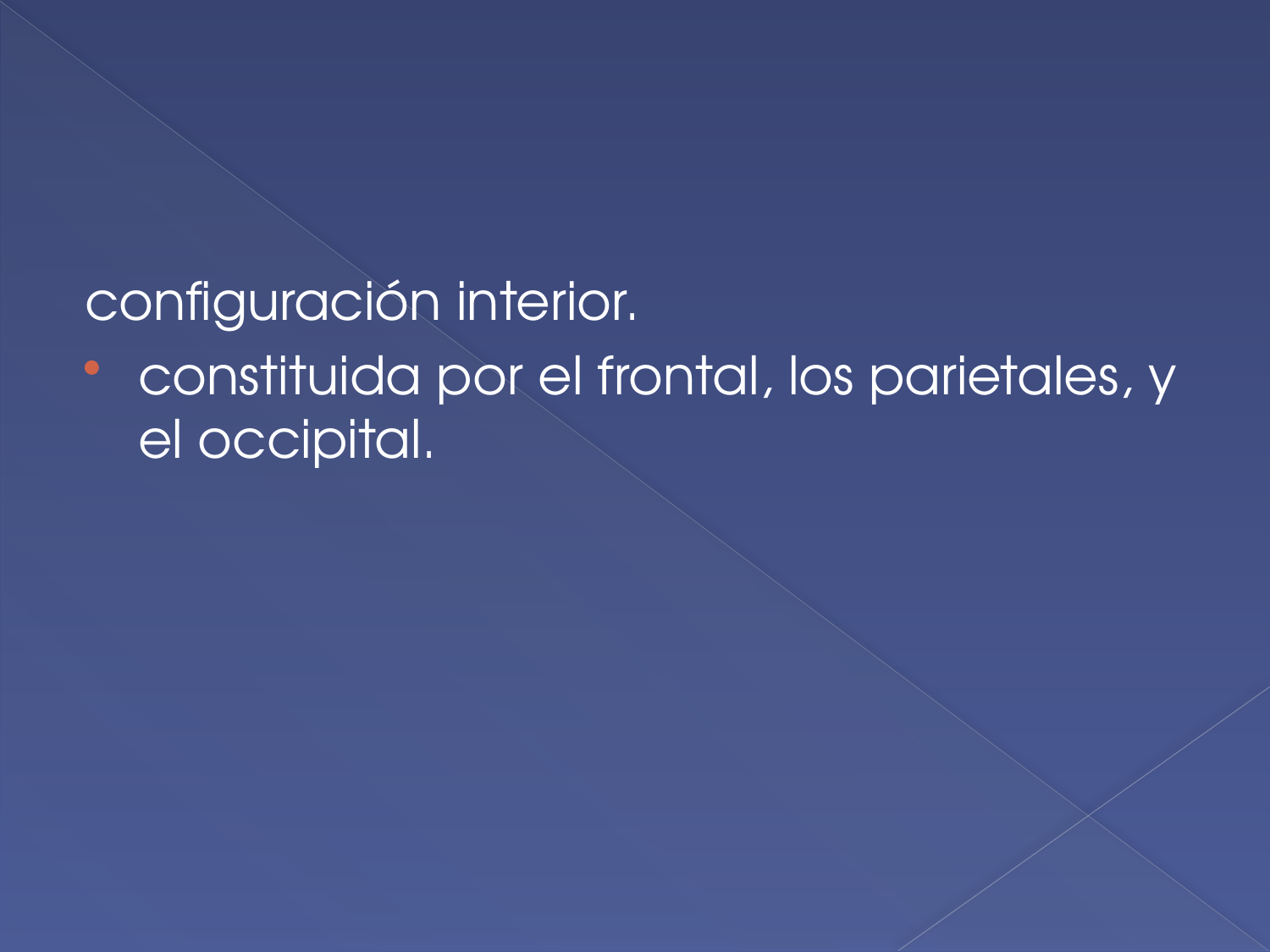

configuración interior.
constituida por el frontal, los parietales, y el occipital.